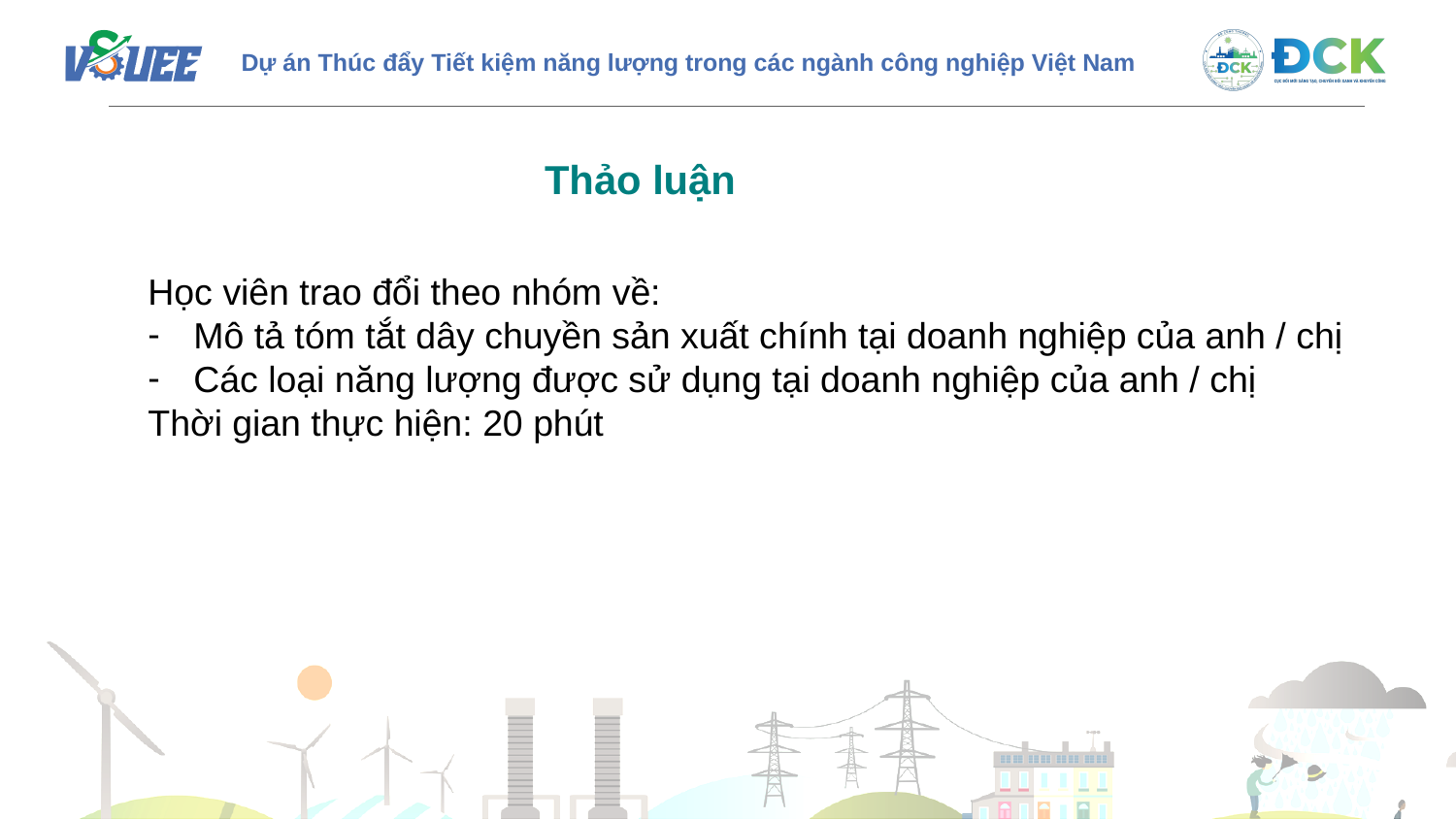

Thảo luận
Học viên trao đổi theo nhóm về:
Mô tả tóm tắt dây chuyền sản xuất chính tại doanh nghiệp của anh / chị
Các loại năng lượng được sử dụng tại doanh nghiệp của anh / chị
Thời gian thực hiện: 20 phút